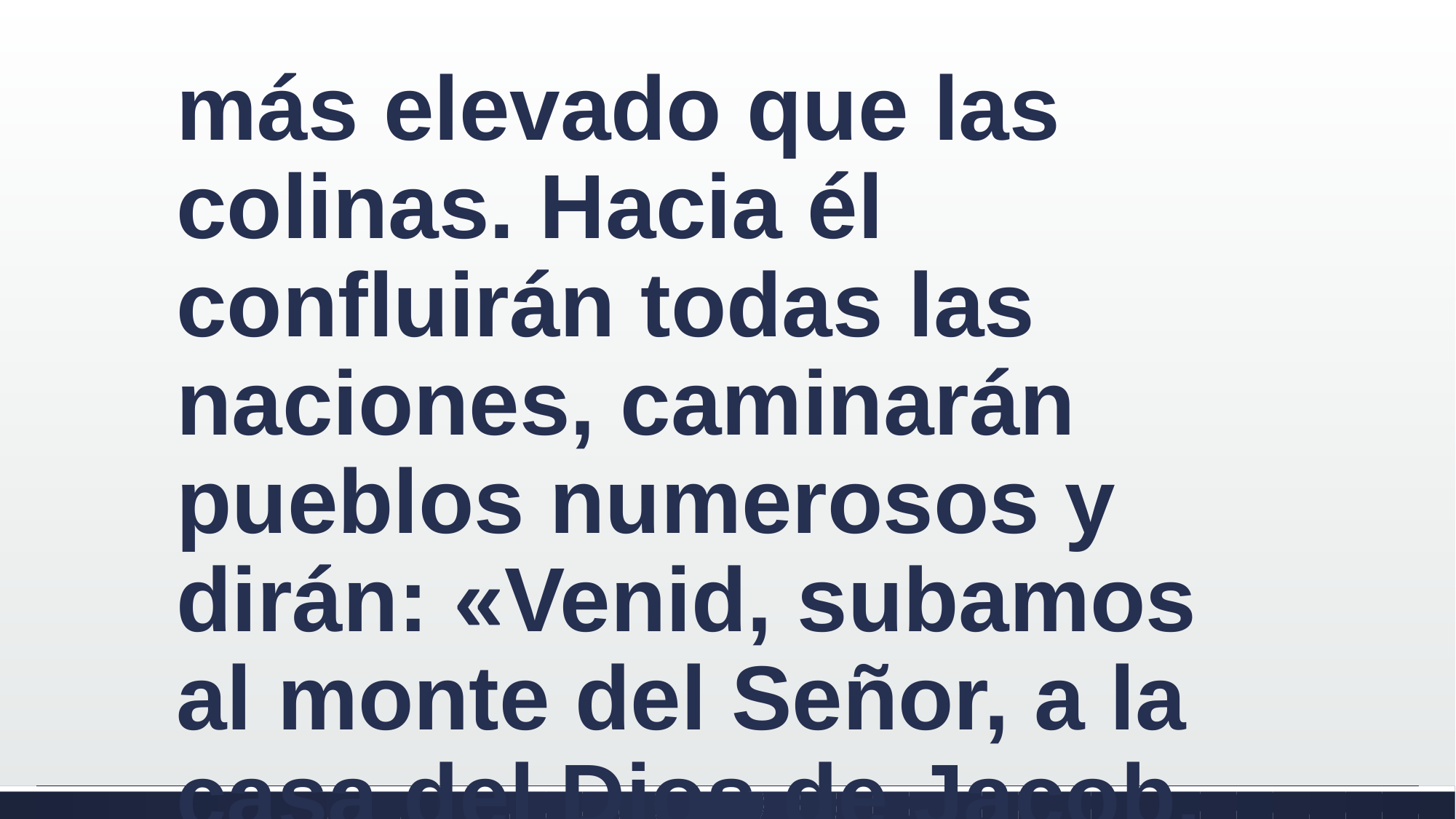

#
más elevado que las colinas. Hacia él confluirán todas las naciones, caminarán pueblos numerosos y dirán: «Venid, subamos al monte del Señor, a la casa del Dios de Jacob.